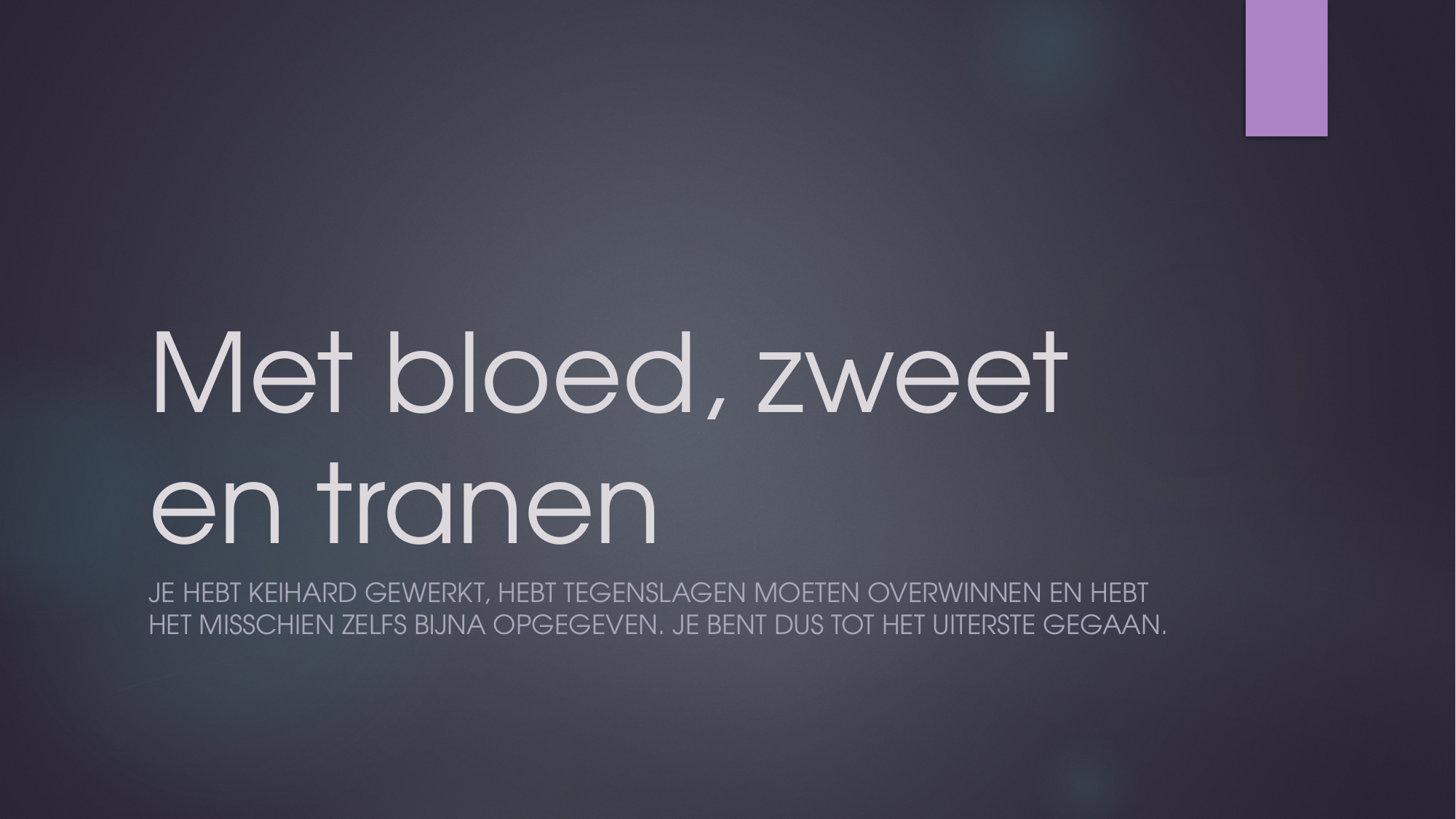

# Met bloed, zweet en tranen
Je hebt keihard gewerkt, hebt tegenslagen moeten overwinnen en hebt het misschien zelfs bijna opgegeven. Je bent dus tot het uiterste gegaan.